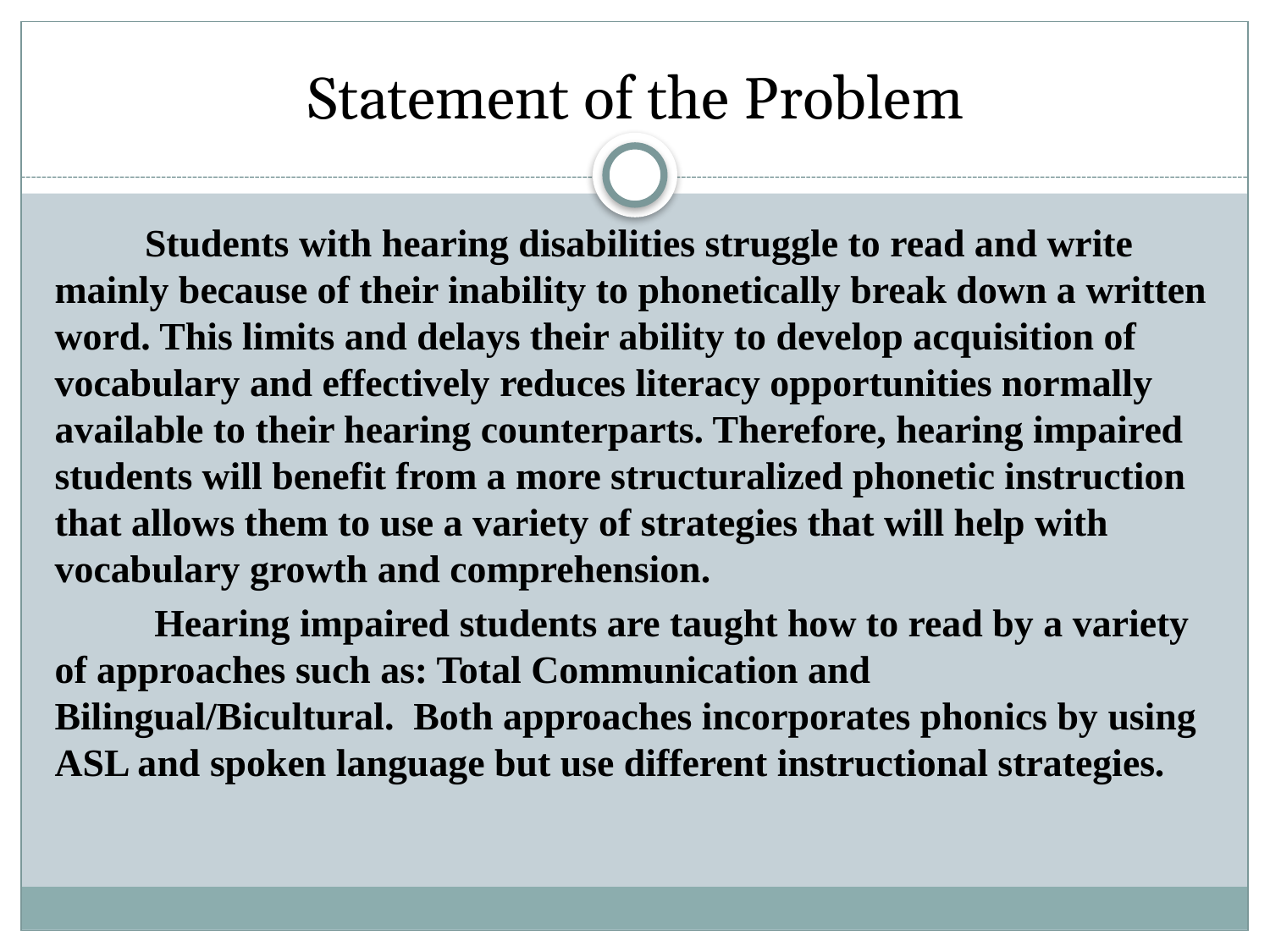

# Statement of the Problem
	Students with hearing disabilities struggle to read and write mainly because of their inability to phonetically break down a written word. This limits and delays their ability to develop acquisition of vocabulary and effectively reduces literacy opportunities normally available to their hearing counterparts. Therefore, hearing impaired students will benefit from a more structuralized phonetic instruction that allows them to use a variety of strategies that will help with vocabulary growth and comprehension.
	 Hearing impaired students are taught how to read by a variety of approaches such as: Total Communication and Bilingual/Bicultural.  Both approaches incorporates phonics by using ASL and spoken language but use different instructional strategies.